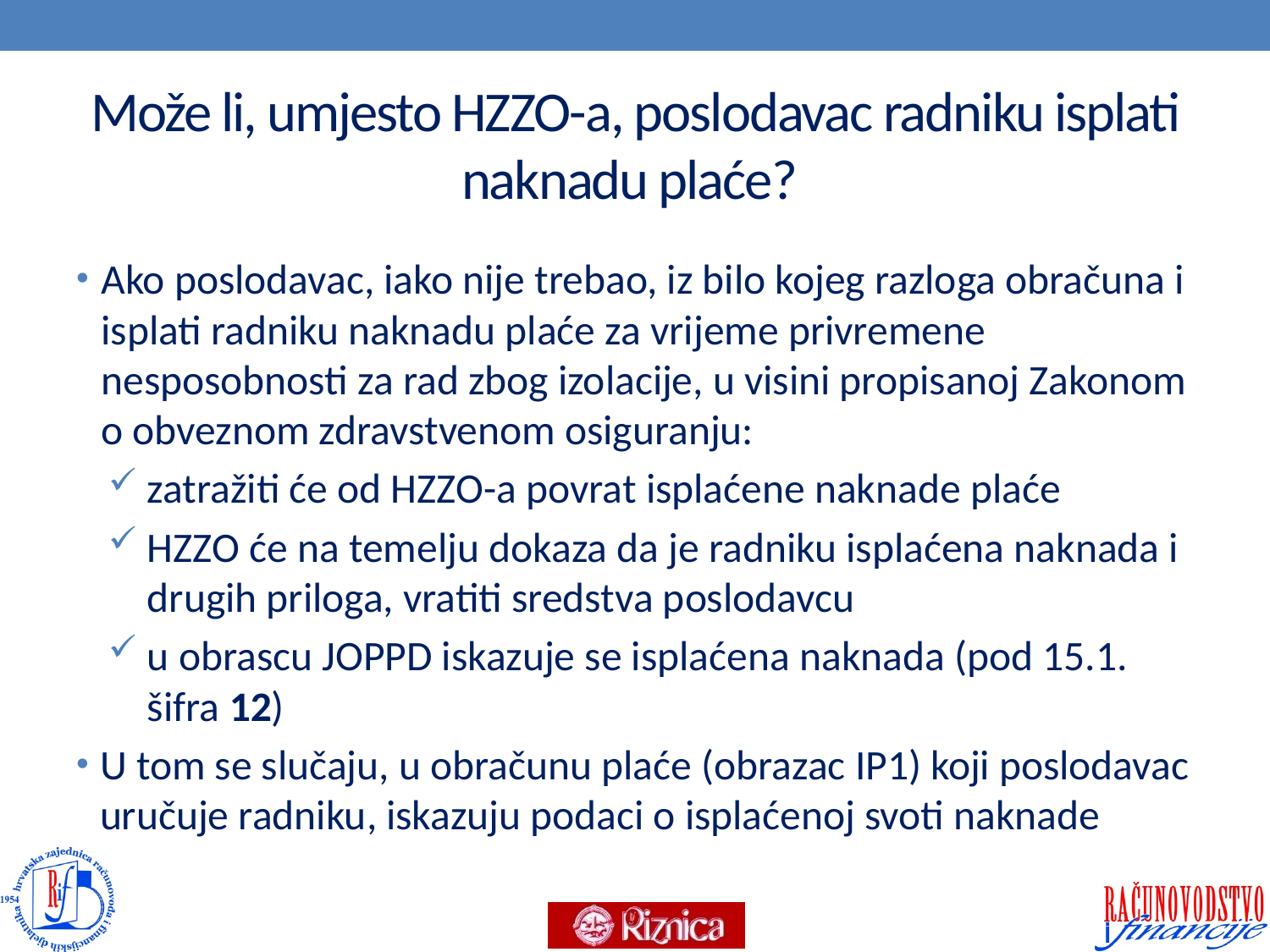

# Može li, umjesto HZZO-a, poslodavac radniku isplati naknadu plaće?
Ako poslodavac, iako nije trebao, iz bilo kojeg razloga obračuna i isplati radniku naknadu plaće za vrijeme privremene nesposobnosti za rad zbog izolacije, u visini propisanoj Zakonom o obveznom zdravstvenom osiguranju:
zatražiti će od HZZO-a povrat isplaćene naknade plaće
HZZO će na temelju dokaza da je radniku isplaćena naknada i drugih priloga, vratiti sredstva poslodavcu
u obrascu JOPPD iskazuje se isplaćena naknada (pod 15.1. šifra 12)
U tom se slučaju, u obračunu plaće (obrazac IP1) koji poslodavac uručuje radniku, iskazuju podaci o isplaćenoj svoti naknade